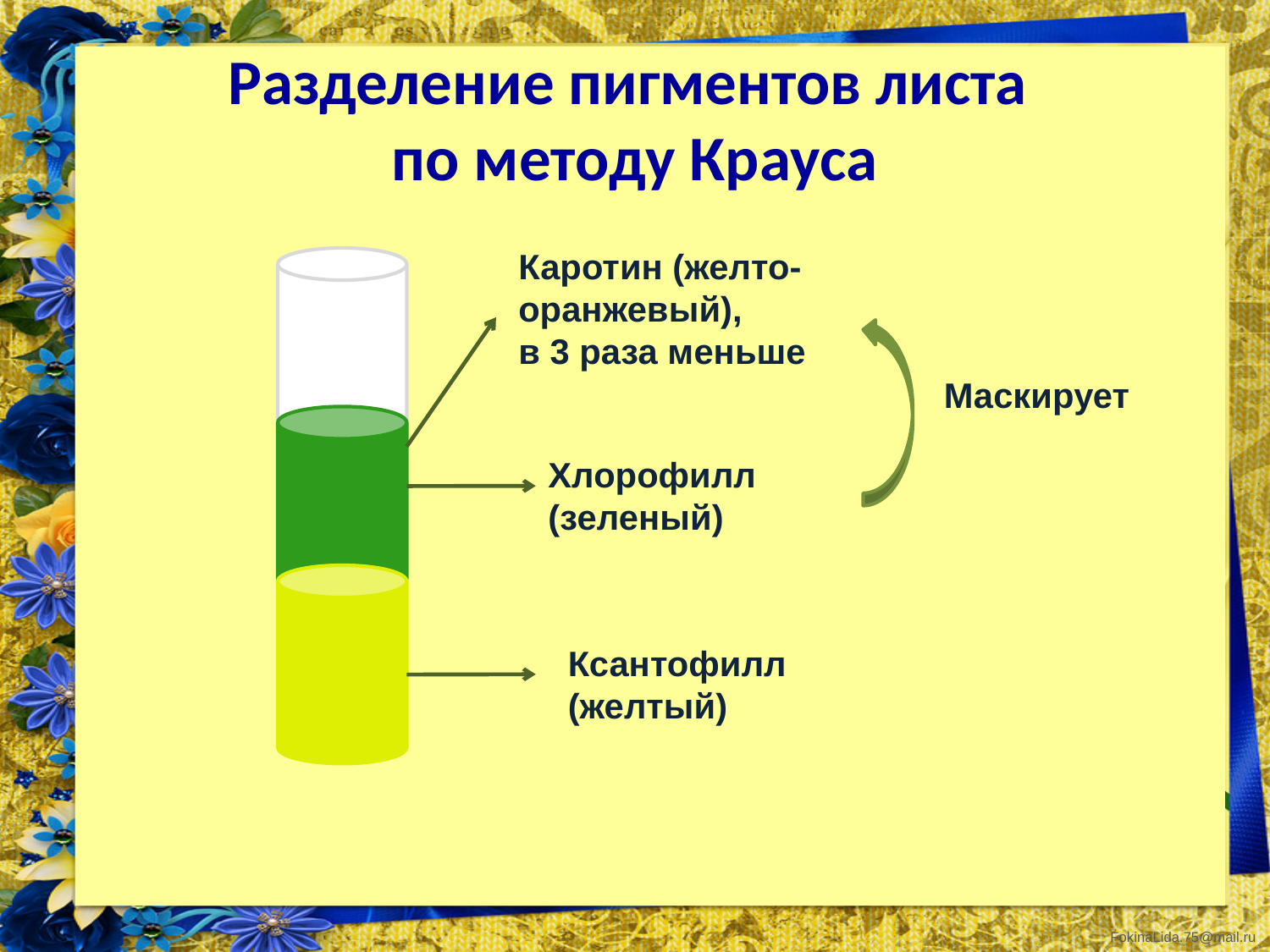

# Разделение пигментов листа по методу Крауса
Каротин (желто-оранжевый),
в 3 раза меньше

Маскирует

Хлорофилл (зеленый)

Ксантофилл (желтый)